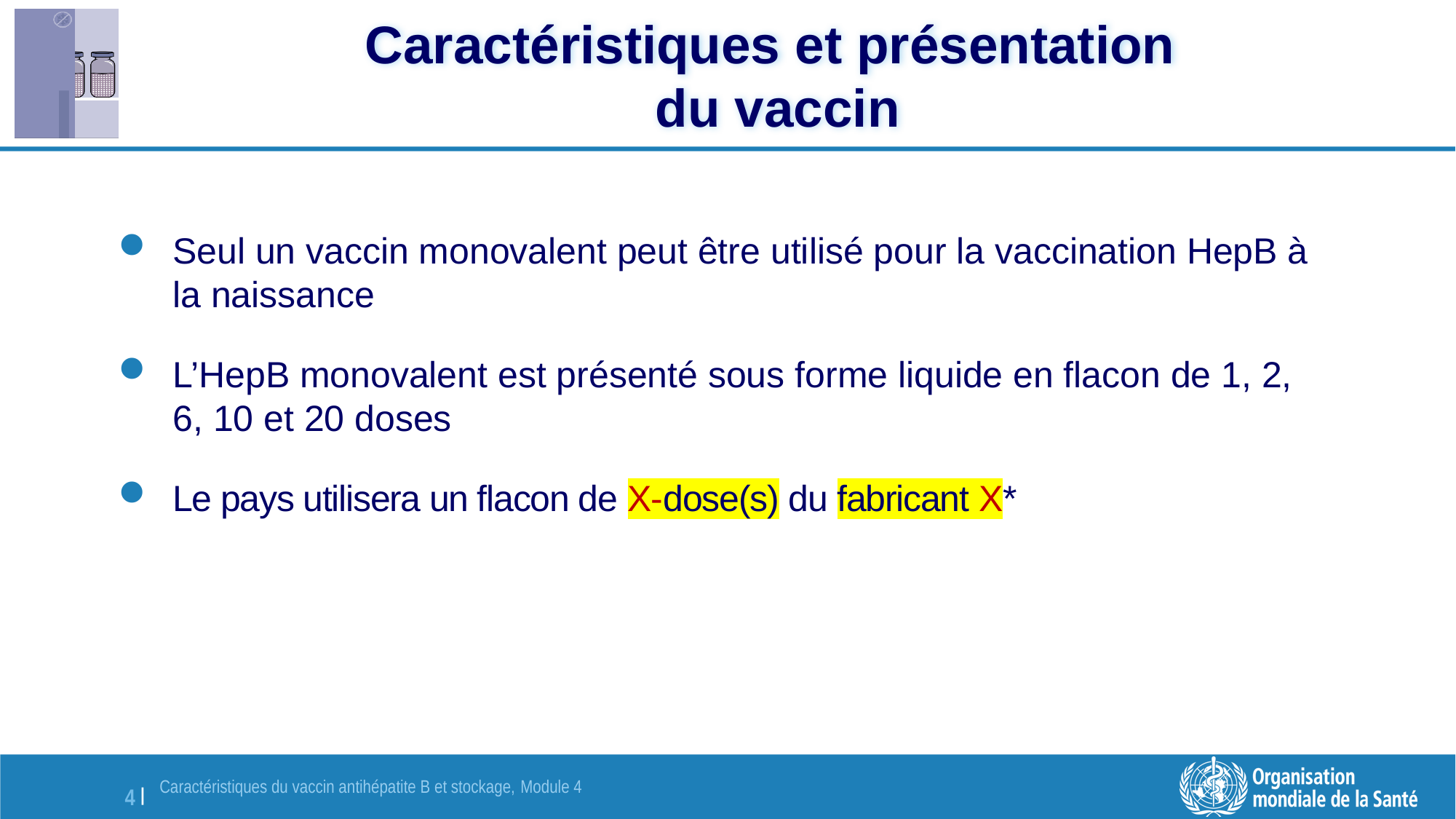

# Caractéristiques et présentation du vaccin

Seul un vaccin monovalent peut être utilisé pour la vaccination HepB à la naissance
L’HepB monovalent est présenté sous forme liquide en flacon de 1, 2, 6, 10 et 20 doses
Le pays utilisera un flacon de X-dose(s) du fabricant X*